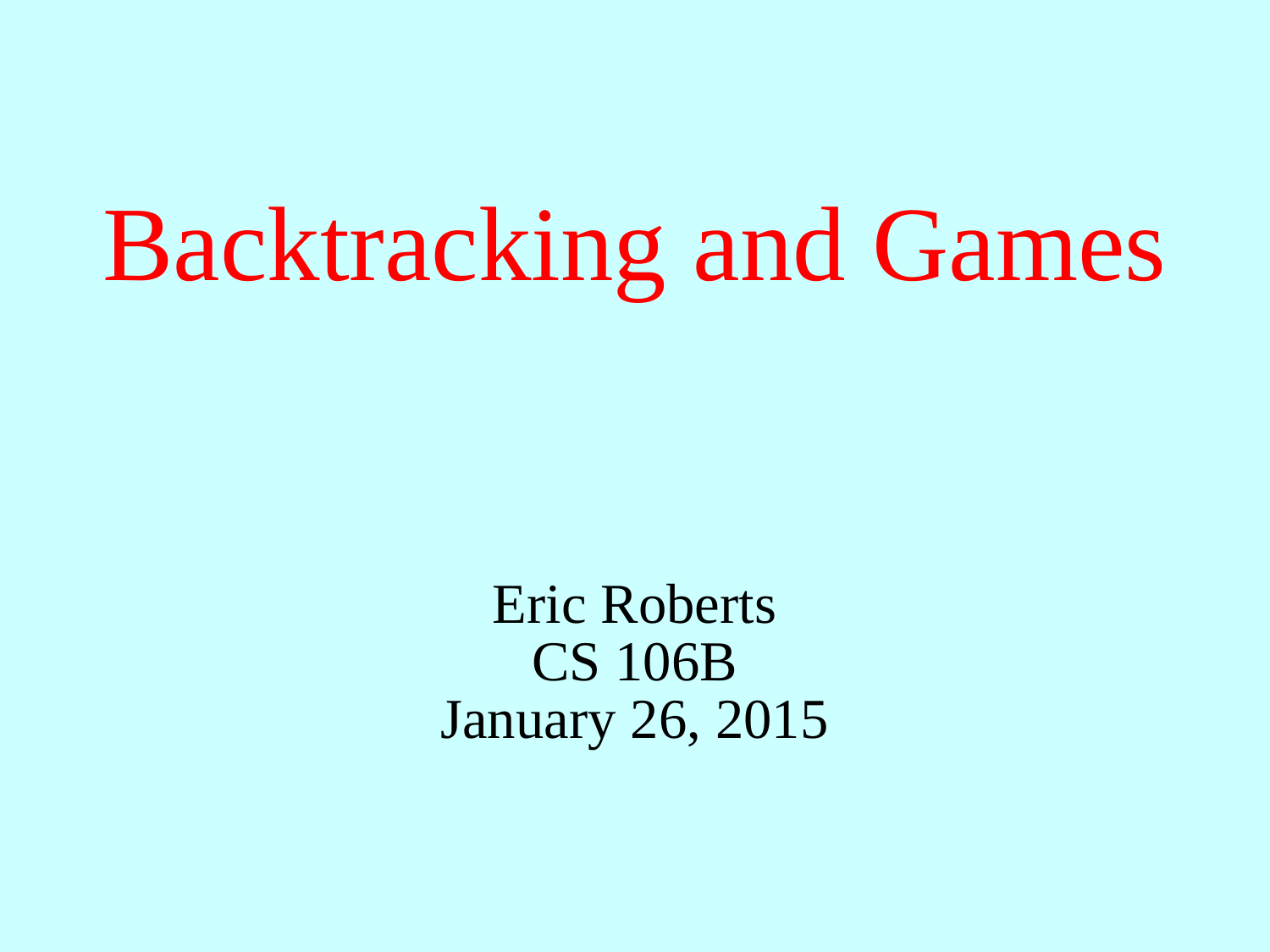

# Backtracking and Games
Eric Roberts
CS 106B
January 26, 2015